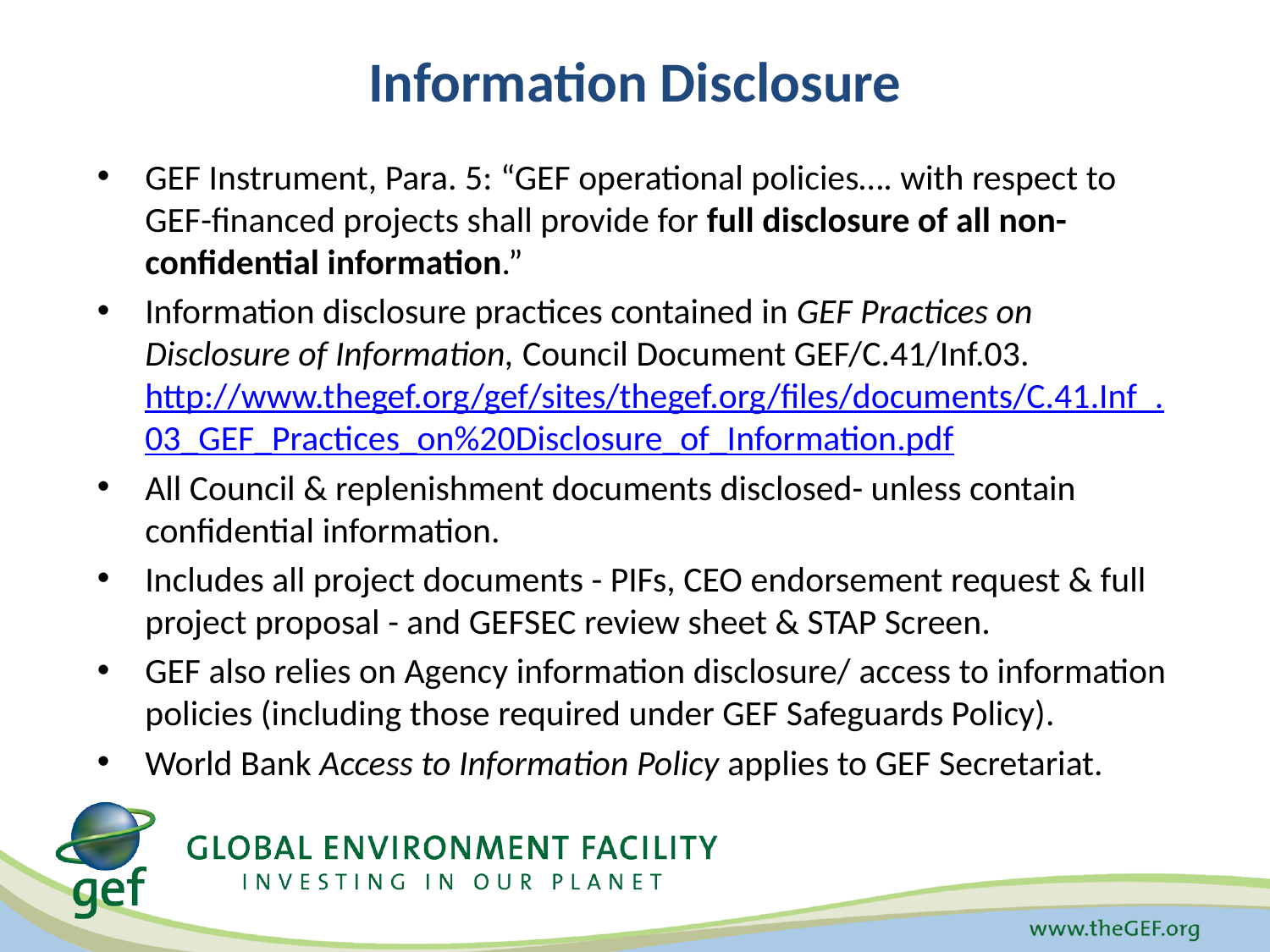

# Information Disclosure
GEF Instrument, Para. 5: “GEF operational policies…. with respect to GEF-financed projects shall provide for full disclosure of all non-confidential information.”
Information disclosure practices contained in GEF Practices on Disclosure of Information, Council Document GEF/C.41/Inf.03. http://www.thegef.org/gef/sites/thegef.org/files/documents/C.41.Inf_.03_GEF_Practices_on%20Disclosure_of_Information.pdf
All Council & replenishment documents disclosed- unless contain confidential information.
Includes all project documents - PIFs, CEO endorsement request & full project proposal - and GEFSEC review sheet & STAP Screen.
GEF also relies on Agency information disclosure/ access to information policies (including those required under GEF Safeguards Policy).
World Bank Access to Information Policy applies to GEF Secretariat.